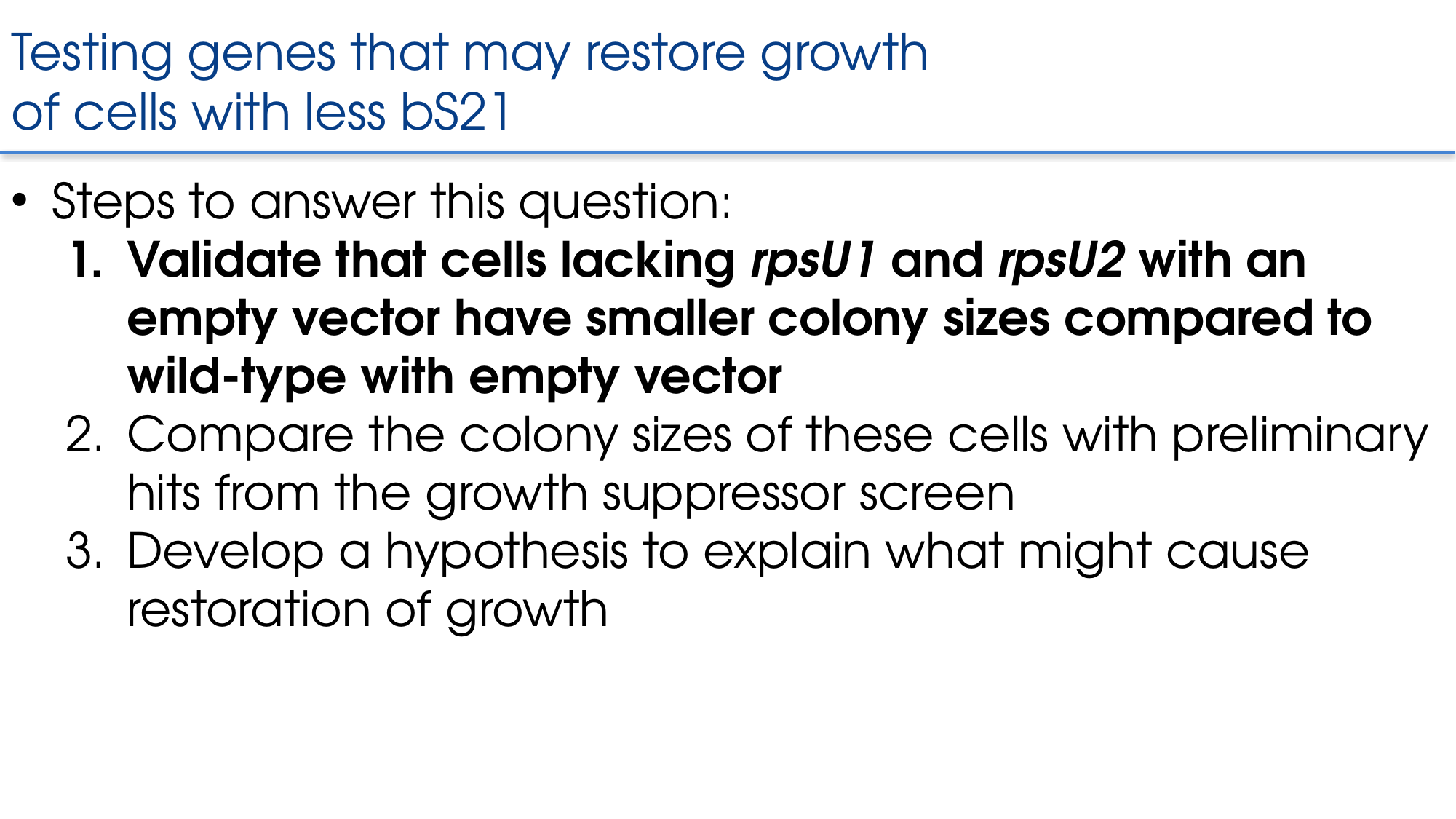

# Testing genes that may restore growth of cells with less bS21
Steps to answer this question:
Validate that cells lacking rpsU1 and rpsU2 with an empty vector have smaller colony sizes compared to wild-type with empty vector
Compare the colony sizes of these cells with preliminary hits from the growth suppressor screen
Develop a hypothesis to explain what might cause restoration of growth